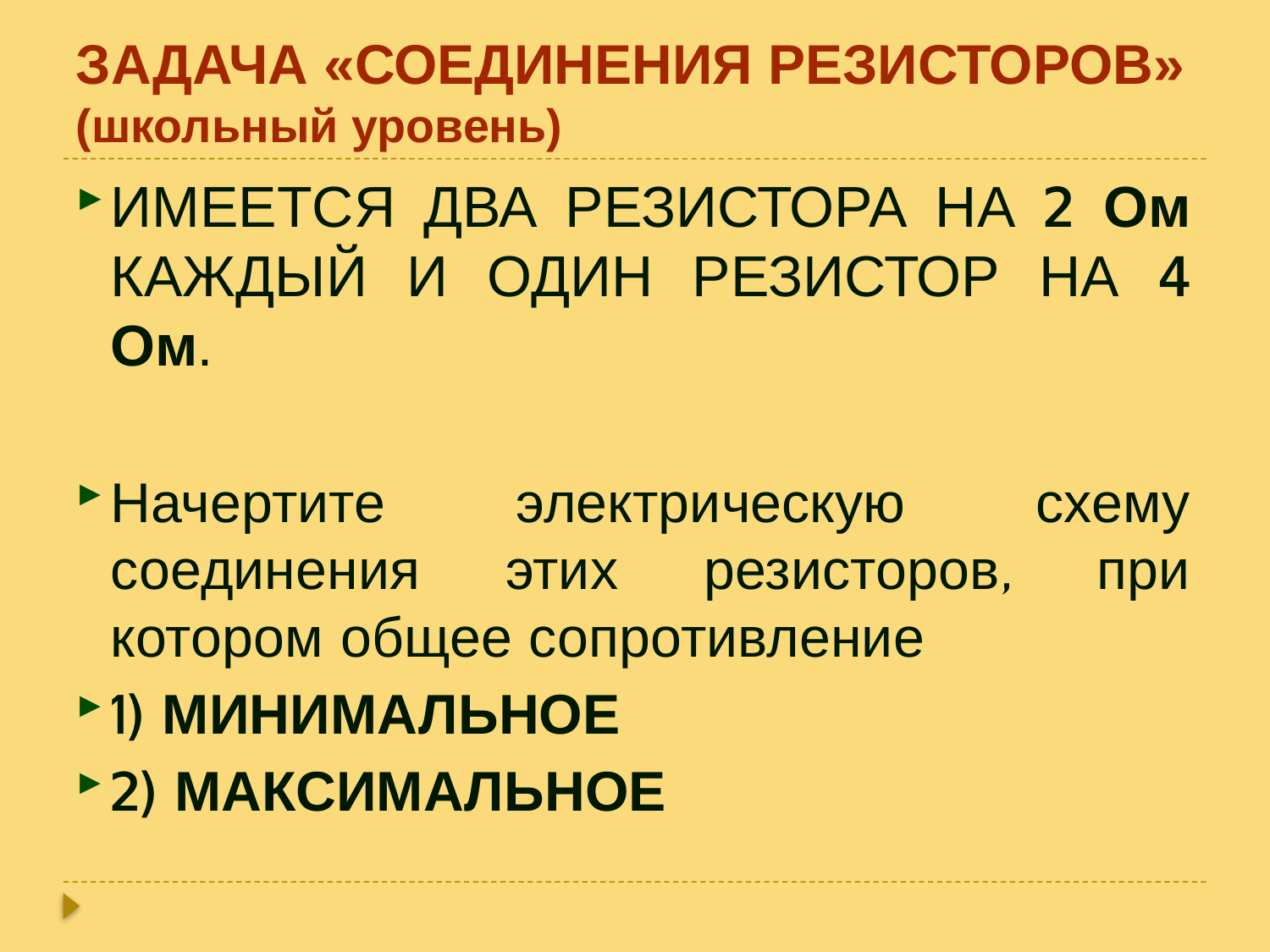

# ЗАДАЧА «СОЕДИНЕНИЯ РЕЗИСТОРОВ» (школьный уровень)
ИМЕЕТСЯ ДВА РЕЗИСТОРА НА 2 Ом КАЖДЫЙ И ОДИН РЕЗИСТОР НА 4 Ом.

Начертите электрическую схему соединения этих резисторов, при котором общее сопротивление
1) МИНИМАЛЬНОЕ
2) МАКСИМАЛЬНОЕ
13